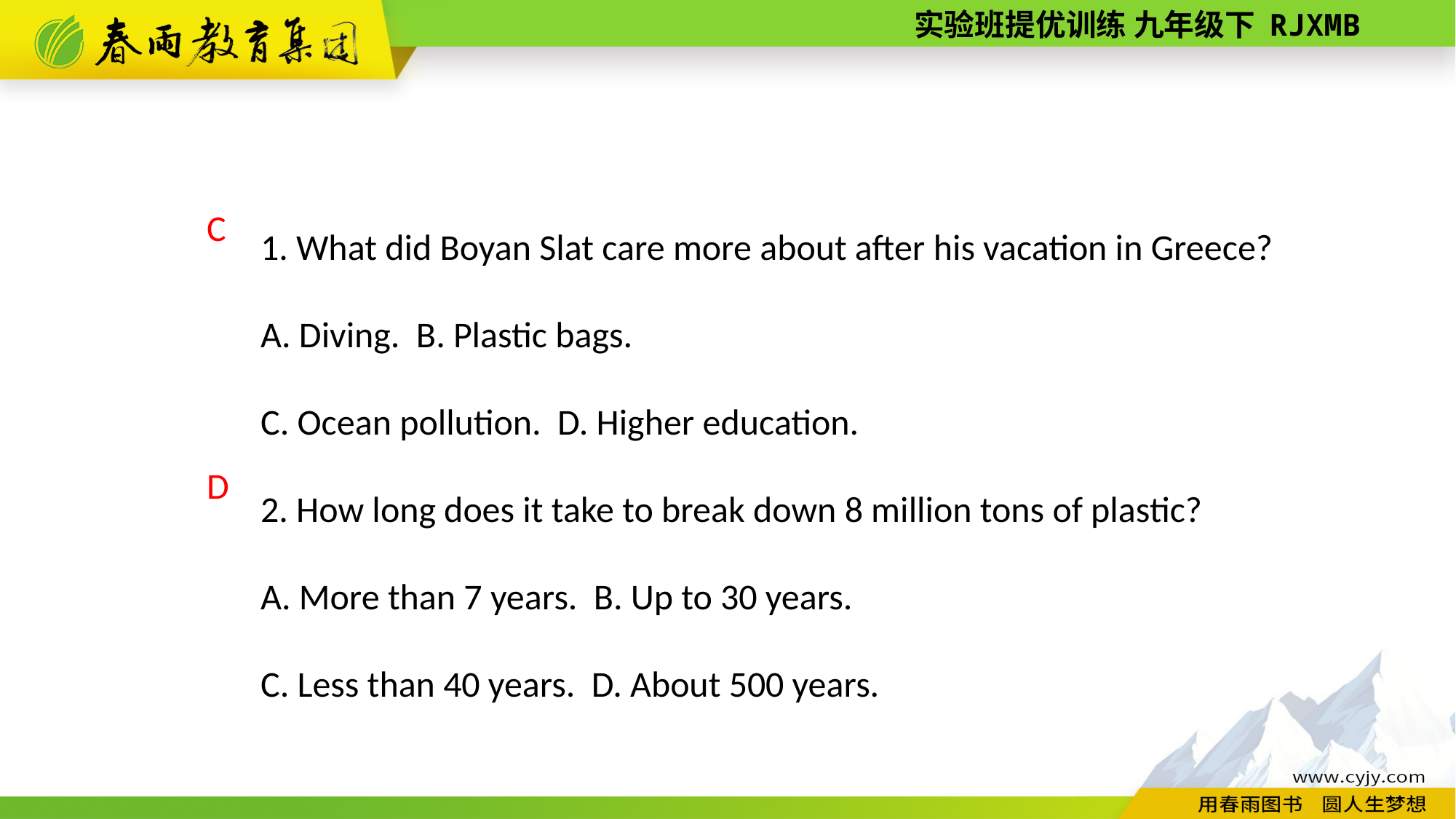

1. What did Boyan Slat care more about after his vacation in Greece?
A. Diving.  B. Plastic bags.
C. Ocean pollution.  D. Higher education.
2. How long does it take to break down 8 million tons of plastic?
A. More than 7 years.  B. Up to 30 years.
C. Less than 40 years.  D. About 500 years.
C
D